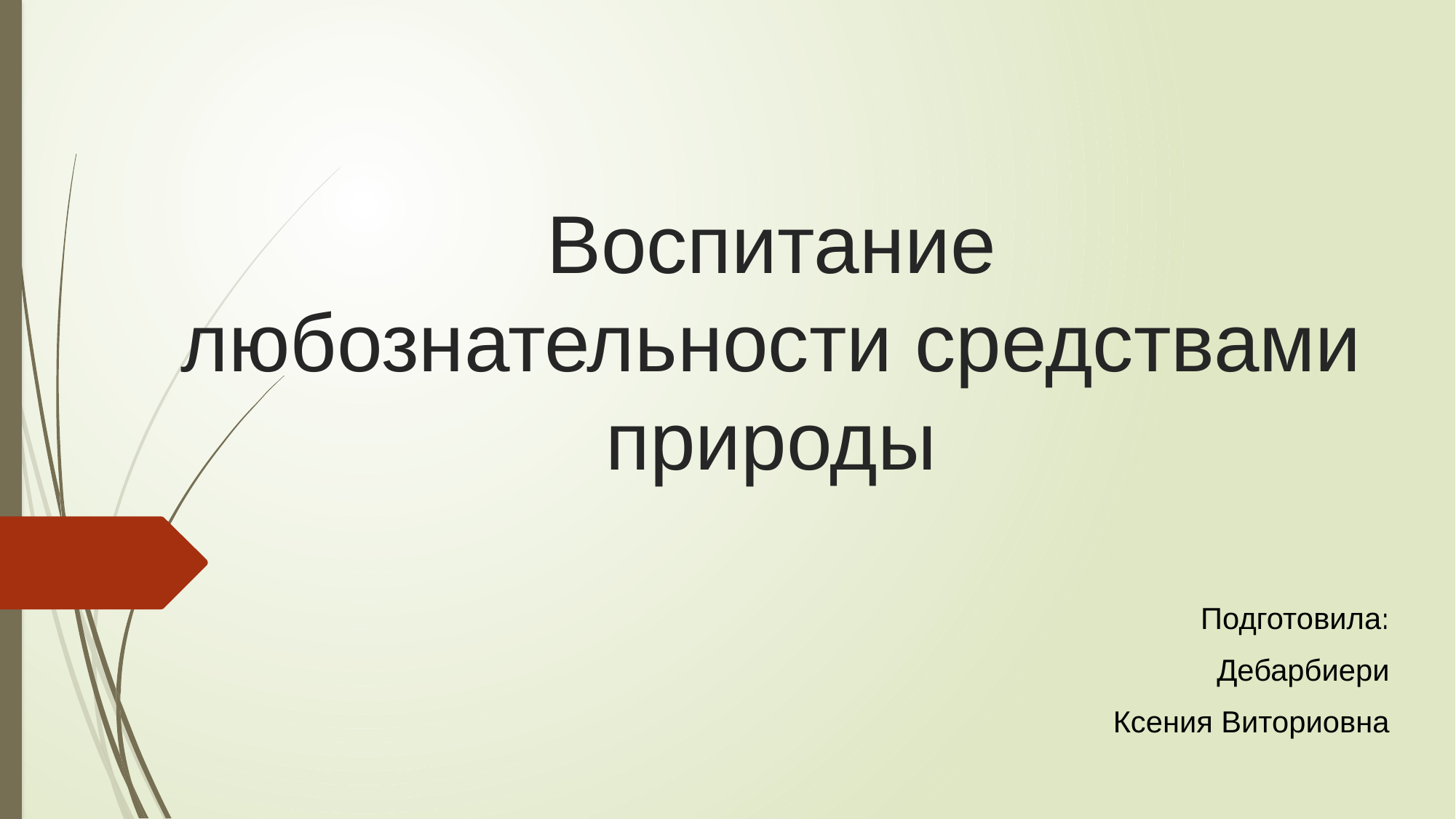

# Воспитание любознательности средствами природы
Подготовила:
Дебарбиери
 Ксения Виториовна